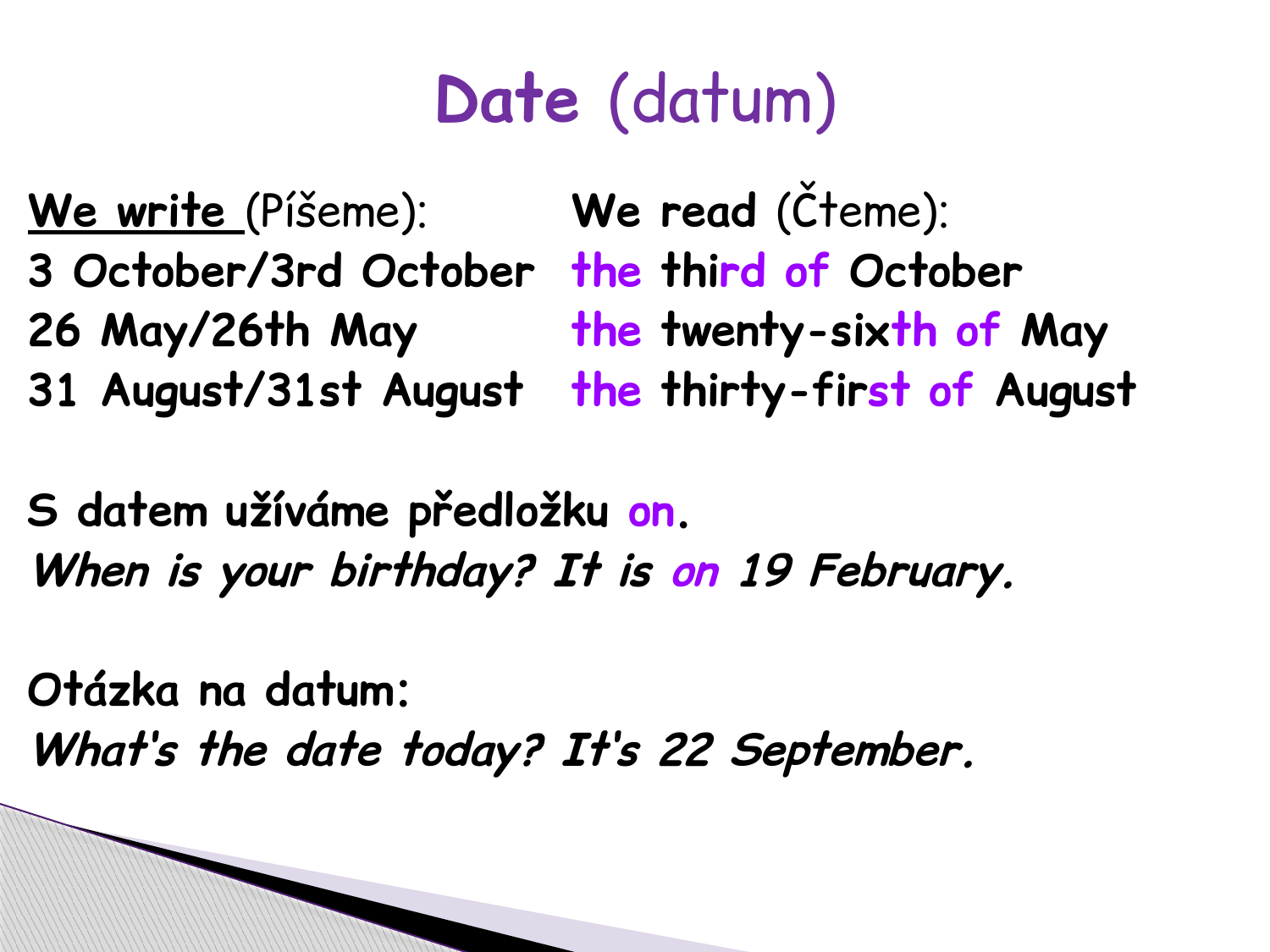

# Date (datum)
We write (Píšeme):		We read (Čteme):
3 October/3rd October	the third of October
26 May/26th May		the twenty-sixth of May
31 August/31st August	the thirty-first of August

S datem užíváme předložku on.
When is your birthday? It is on 19 February.

Otázka na datum:
What‘s the date today? It‘s 22 September.